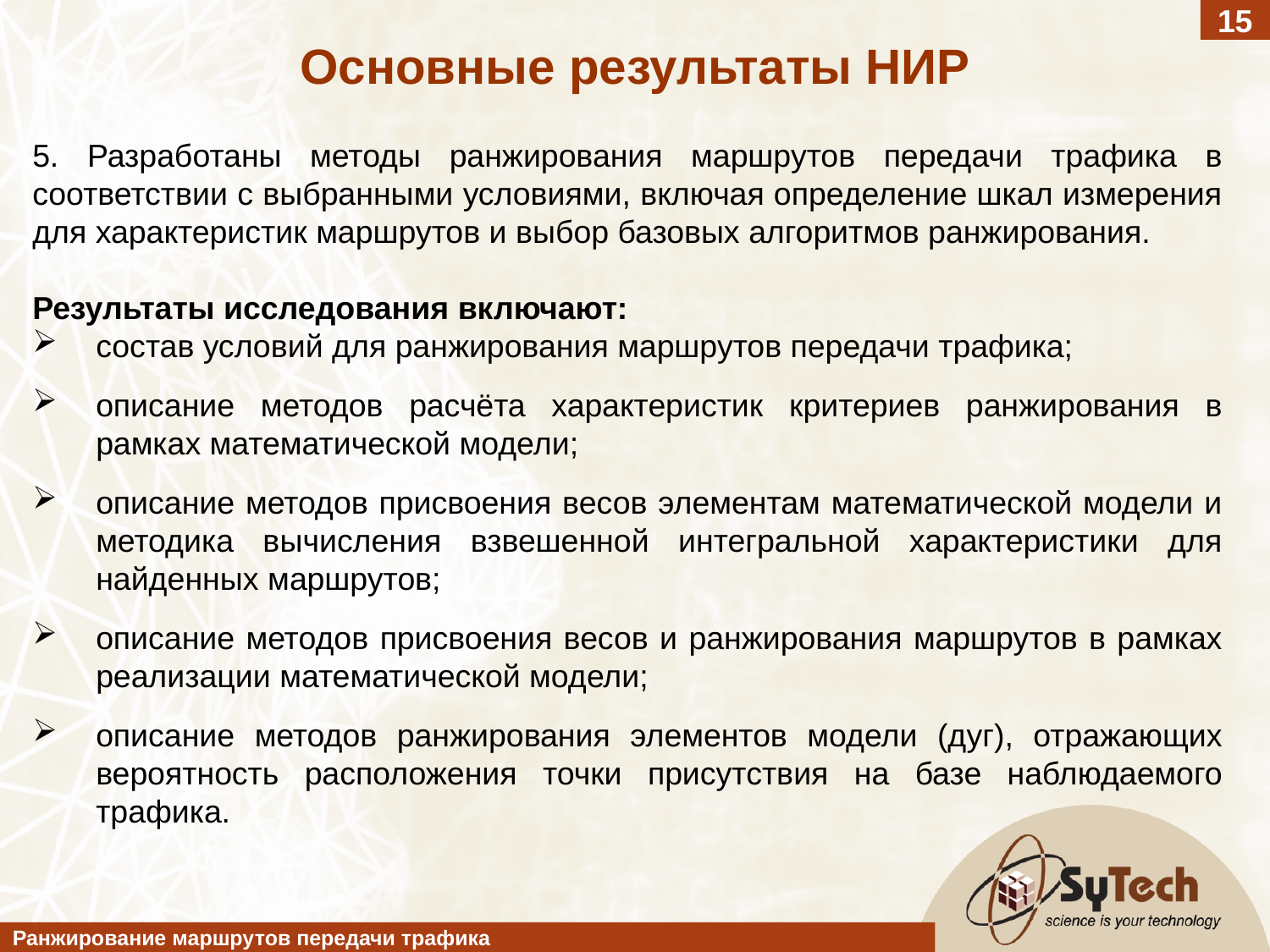

5. Разработаны методы ранжирования маршрутов передачи трафика в соответствии с выбранными условиями, включая определение шкал измерения для характеристик маршрутов и выбор базовых алгоритмов ранжирования.

Результаты исследования включают:
состав условий для ранжирования маршрутов передачи трафика;
описание методов расчёта характеристик критериев ранжирования в рамках математической модели;
описание методов присвоения весов элементам математической модели и методика вычисления взвешенной интегральной характеристики для найденных маршрутов;
описание методов присвоения весов и ранжирования маршрутов в рамках реализации математической модели;
описание методов ранжирования элементов модели (дуг), отражающих вероятность расположения точки присутствия на базе наблюдаемого трафика.

15
Основные результаты НИР
Ранжирование маршрутов передачи трафика